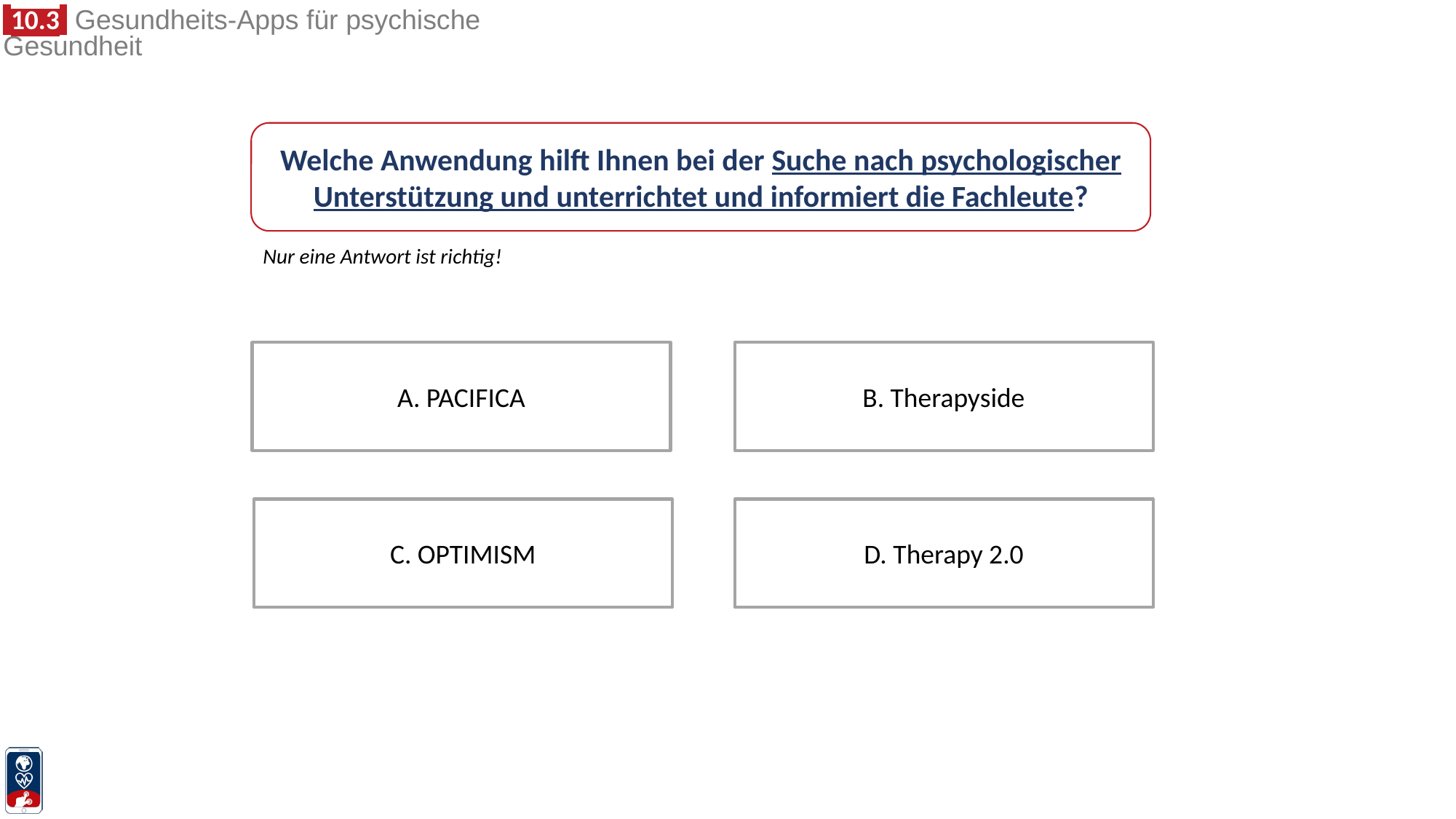

Welche Anwendung hilft Ihnen bei der Suche nach psychologischer Unterstützung und unterrichtet und informiert die Fachleute?
Nur eine Antwort ist richtig!
A. PACIFICA
B. Therapyside
C. OPTIMISM
D. Therapy 2.0